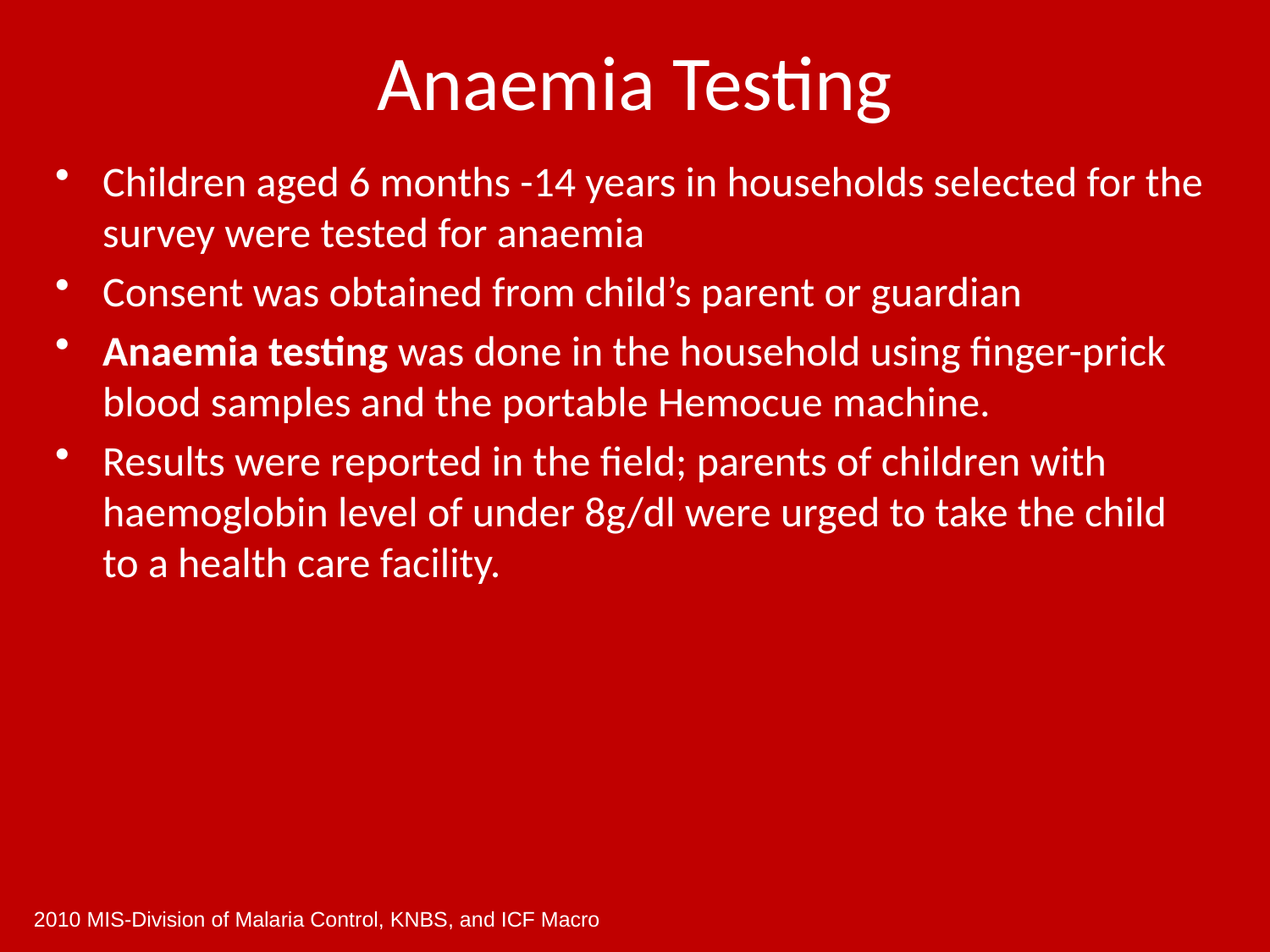

# Anaemia Testing
Children aged 6 months -14 years in households selected for the survey were tested for anaemia
Consent was obtained from child’s parent or guardian
Anaemia testing was done in the household using finger-prick blood samples and the portable Hemocue machine.
Results were reported in the field; parents of children with haemoglobin level of under 8g/dl were urged to take the child to a health care facility.

2010 MIS-Division of Malaria Control, KNBS, and ICF Macro